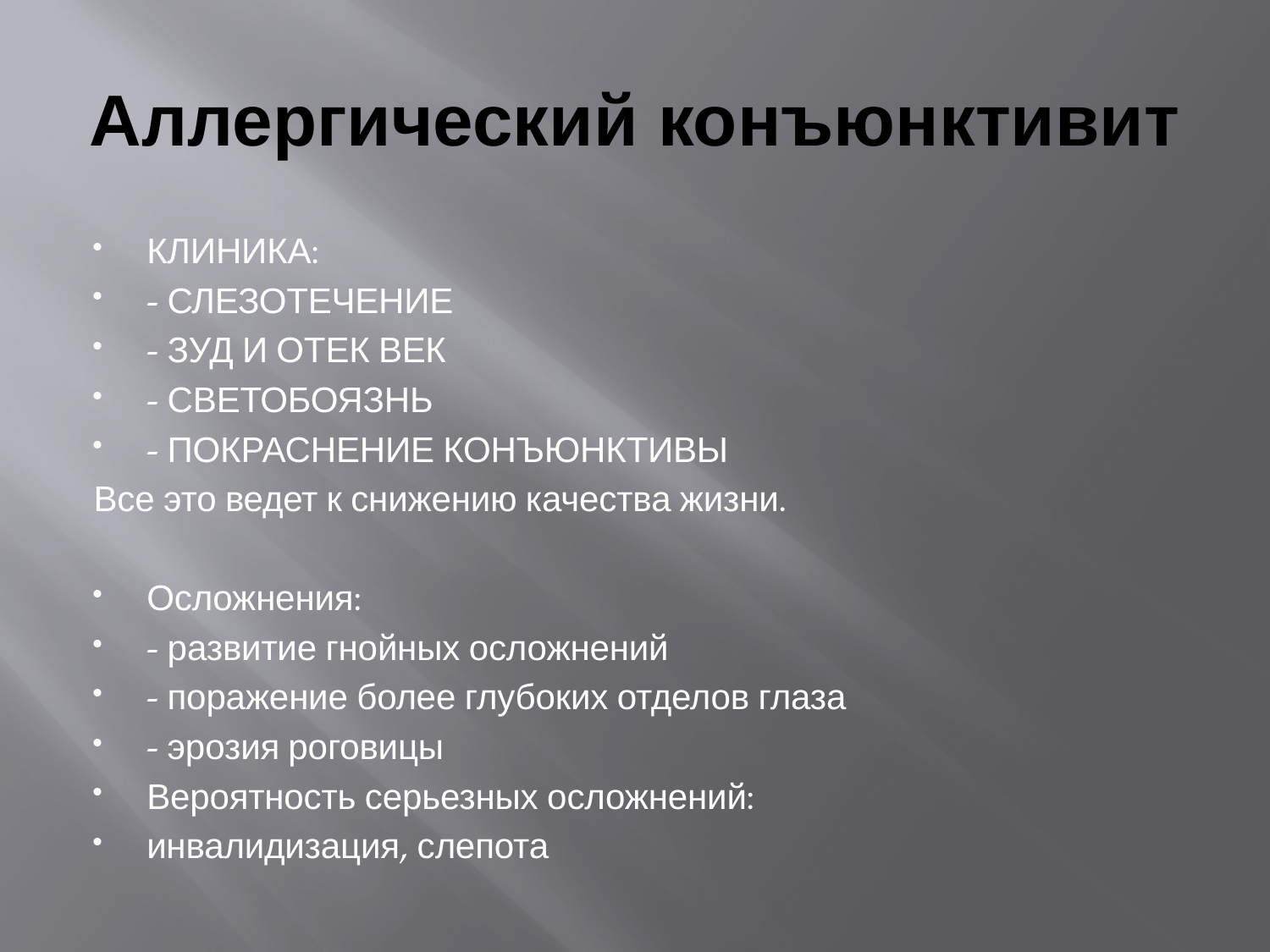

# Аллергический конъюнктивит
КЛИНИКА:
- СЛЕЗОТЕЧЕНИЕ
- ЗУД И ОТЕК ВЕК
- СВЕТОБОЯЗНЬ
- ПОКРАСНЕНИЕ КОНЪЮНКТИВЫ
Все это ведет к снижению качества жизни.

Осложнения:
- развитие гнойных осложнений
- поражение более глубоких отделов глаза
- эрозия роговицы
Вероятность серьезных осложнений:
инвалидизация, слепота